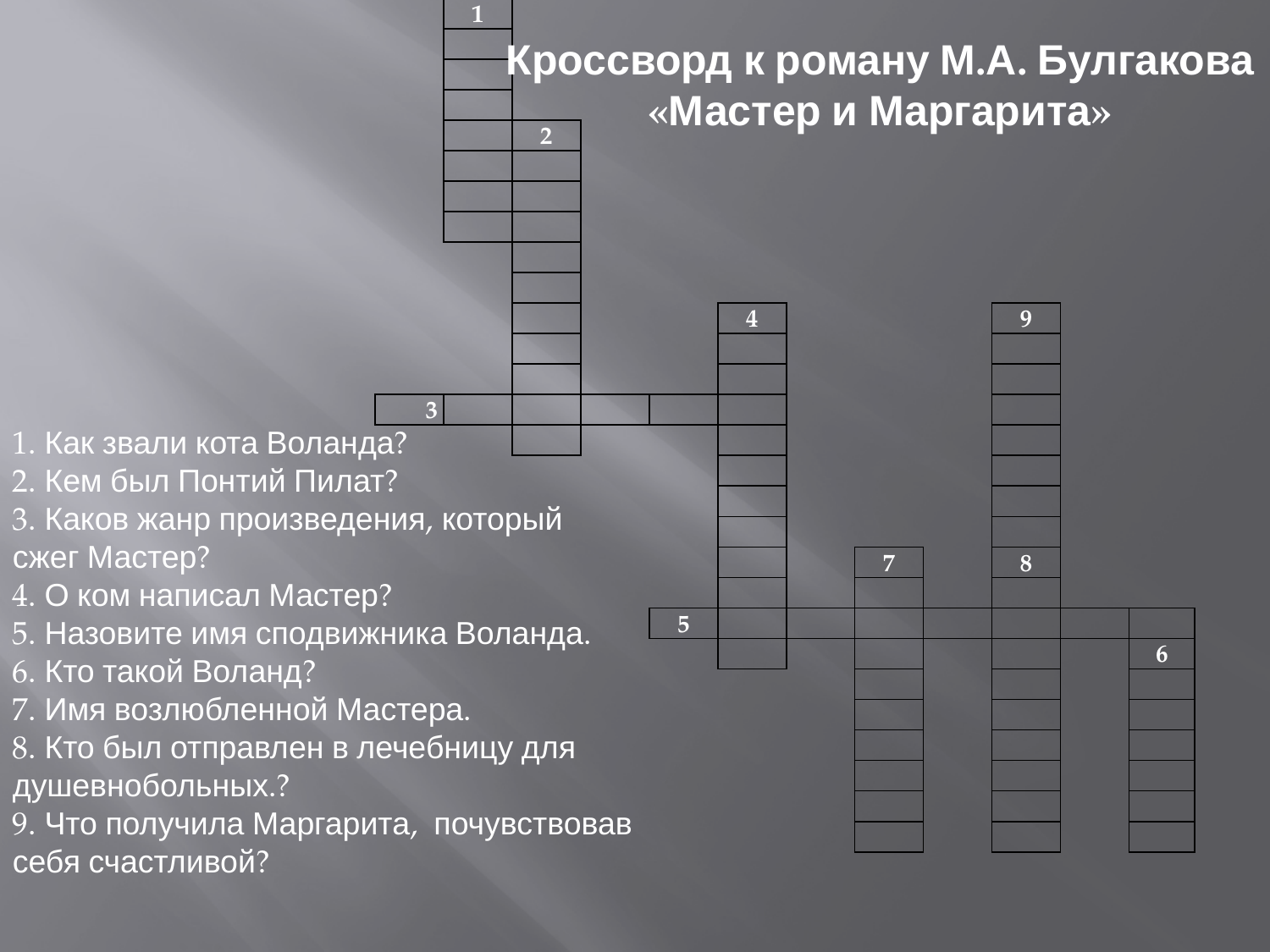

|  | 1 |  |  |  |  |  |  |  |  |  |  |
| --- | --- | --- | --- | --- | --- | --- | --- | --- | --- | --- | --- |
|  |  |  |  |  |  |  |  |  |  |  |  |
|  |  |  |  |  |  |  |  |  |  |  |  |
|  |  |  |  |  |  |  |  |  |  |  |  |
|  |  | 2 |  |  |  |  |  |  |  |  |  |
|  |  |  |  |  |  |  |  |  |  |  |  |
|  |  |  |  |  |  |  |  |  |  |  |  |
|  |  |  |  |  |  |  |  |  |  |  |  |
|  |  |  |  |  |  |  |  |  |  |  |  |
|  |  |  |  |  |  |  |  |  |  |  |  |
|  |  |  |  |  | 4 |  |  |  | 9 |  |  |
|  |  |  |  |  |  |  |  |  |  |  |  |
|  |  |  |  |  |  |  |  |  |  |  |  |
| 3 |  |  |  |  |  |  |  |  |  |  |  |
|  |  |  |  |  |  |  |  |  |  |  |  |
|  |  |  |  |  |  |  |  |  |  |  |  |
|  |  |  |  |  |  |  |  |  |  |  |  |
|  |  |  |  |  |  |  |  |  |  |  |  |
|  |  |  |  |  |  |  | 7 |  | 8 |  |  |
|  |  |  |  |  |  |  |  |  |  |  |  |
|  |  |  |  | 5 |  |  |  |  |  |  |  |
|  |  |  |  |  |  |  |  |  |  |  | 6 |
|  |  |  |  |  |  |  |  |  |  |  |  |
|  |  |  |  |  |  |  |  |  |  |  |  |
|  |  |  |  |  |  |  |  |  |  |  |  |
|  |  |  |  |  |  |  |  |  |  |  |  |
|  |  |  |  |  |  |  |  |  |  |  |  |
|  |  |  |  |  |  |  |  |  |  |  |  |
Кроссворд к роману М.А. Булгакова «Мастер и Маргарита»
1. Как звали кота Воланда?
2. Кем был Понтий Пилат?
3. Каков жанр произведения, который
сжег Мастер?
4. О ком написал Мастер?
5. Назовите имя сподвижника Воланда.
6. Кто такой Воланд?
7. Имя возлюбленной Мастера.
8. Кто был отправлен в лечебницу для душевнобольных.?
9. Что получила Маргарита,  почувствовав себя счастливой?